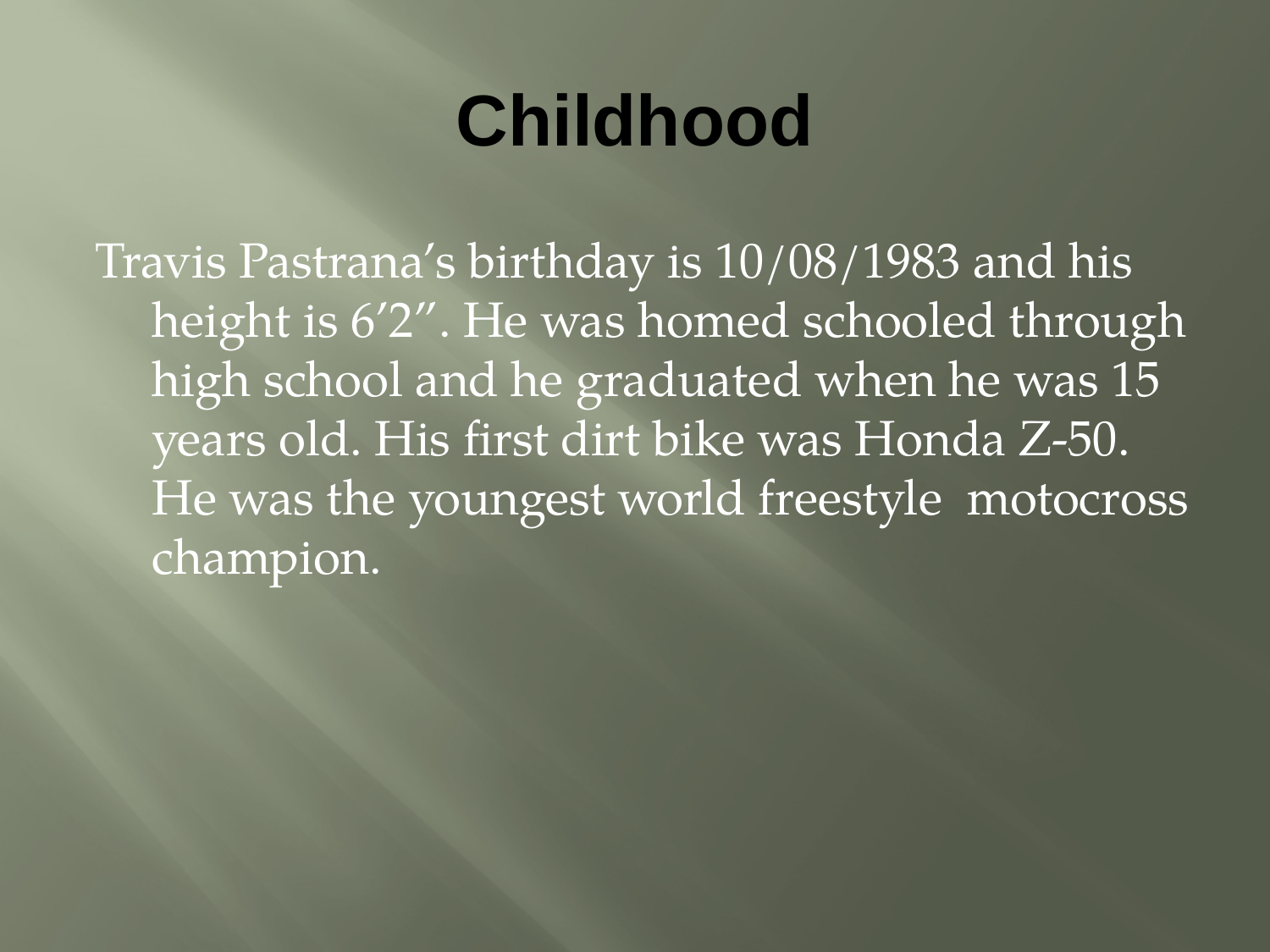

# Childhood
Travis Pastrana’s birthday is 10/08/1983 and his height is 6’2”. He was homed schooled through high school and he graduated when he was 15 years old. His first dirt bike was Honda Z-50. He was the youngest world freestyle  motocross champion.